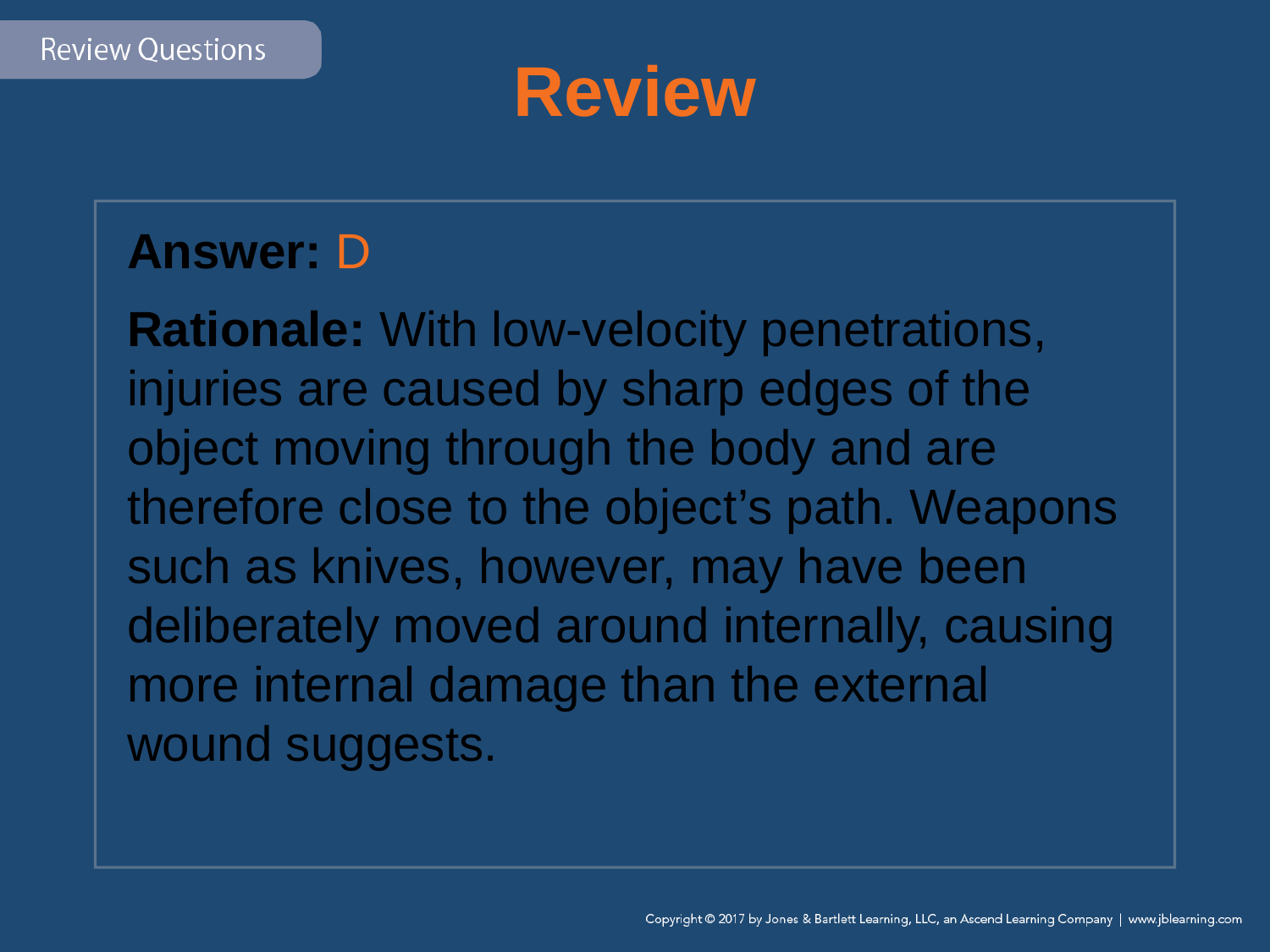

# Review
Answer: D
Rationale: With low-velocity penetrations, injuries are caused by sharp edges of the object moving through the body and are therefore close to the object’s path. Weapons such as knives, however, may have been deliberately moved around internally, causing more internal damage than the external wound suggests.